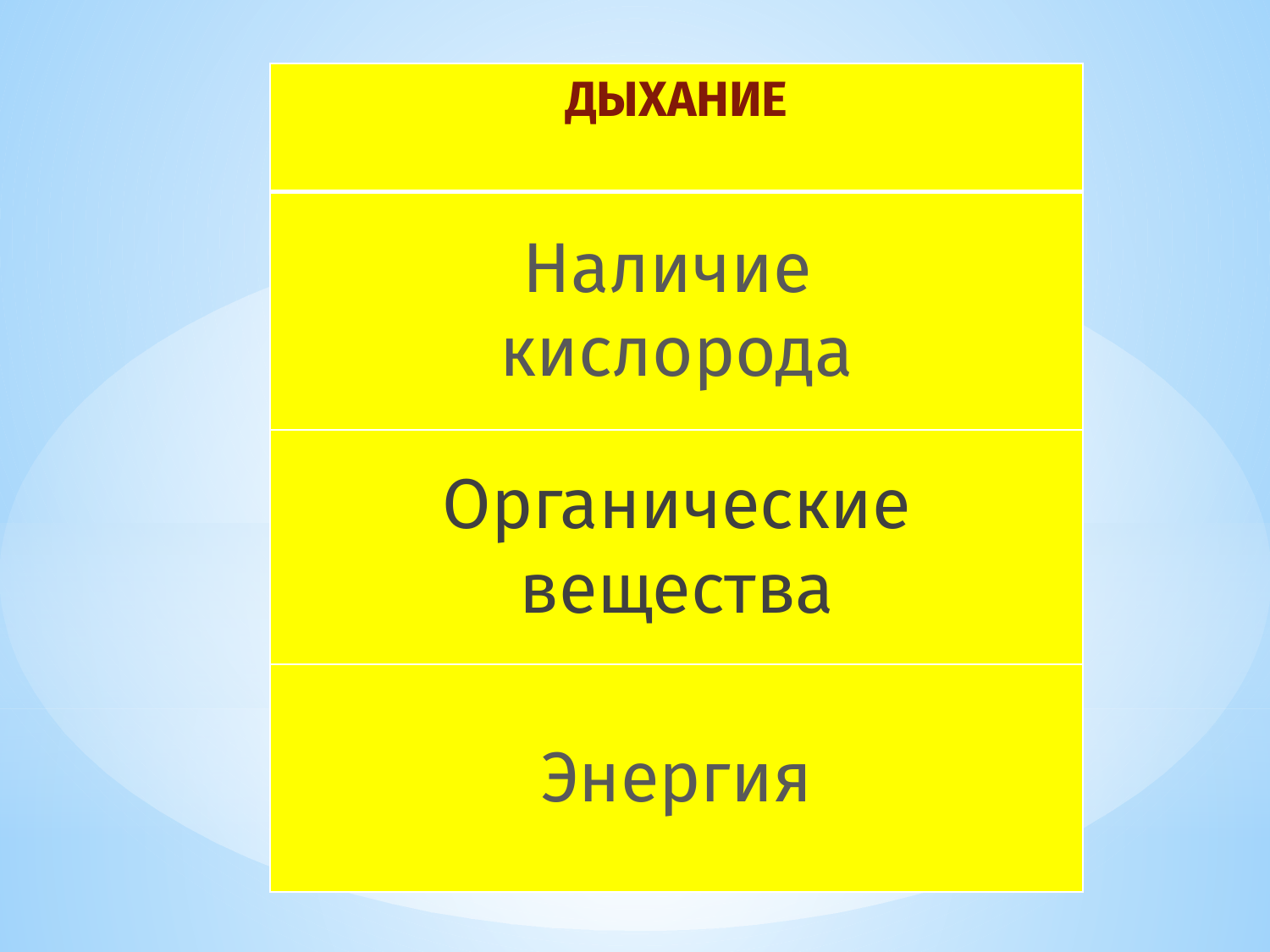

| ДЫХАНИЕ |
| --- |
| Наличие кислорода |
| Органические вещества |
| Энергия |